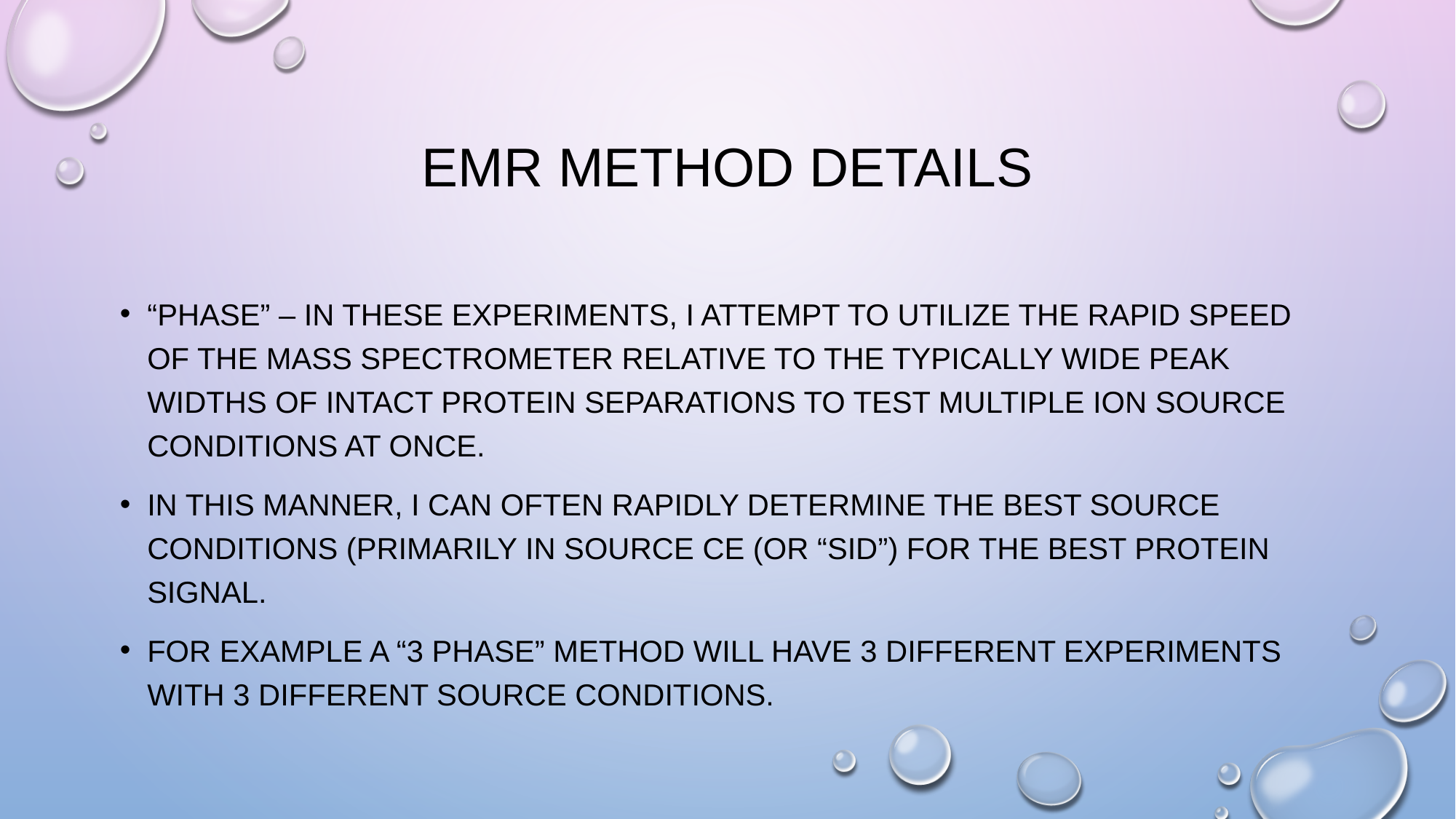

# EMR Method details
“Phase” – in these experiments, I attempt to utilize the Rapid speed of the Mass Spectrometer relative to the Typically Wide peak widths of intact protein separations to test multiple ion Source conditions at once.
In this manner, I can often rapidly determine the best source conditions (primarily In source CE (or “SID”) for the best protein signal.
For Example A “3 Phase” method will have 3 different experiments with 3 different source conditions.